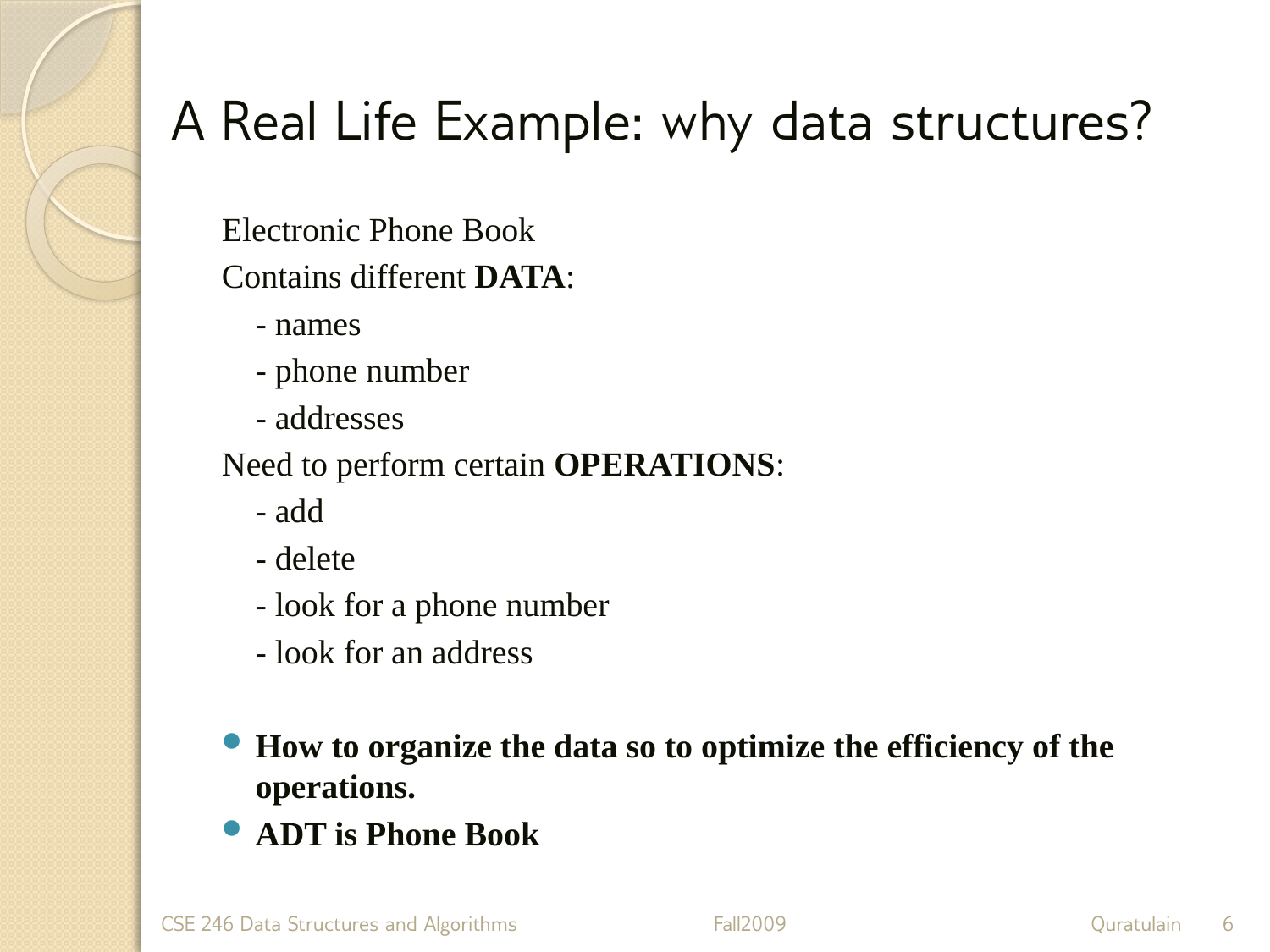

# A Real Life Example: why data structures?
Electronic Phone Book
Contains different DATA:
	- names
	- phone number
	- addresses
Need to perform certain OPERATIONS:
	- add
	- delete
	- look for a phone number
	- look for an address

How to organize the data so to optimize the efficiency of the operations.
ADT is Phone Book
CSE 246 Data Structures and Algorithms                               Fall2009                                                Quratulain
6